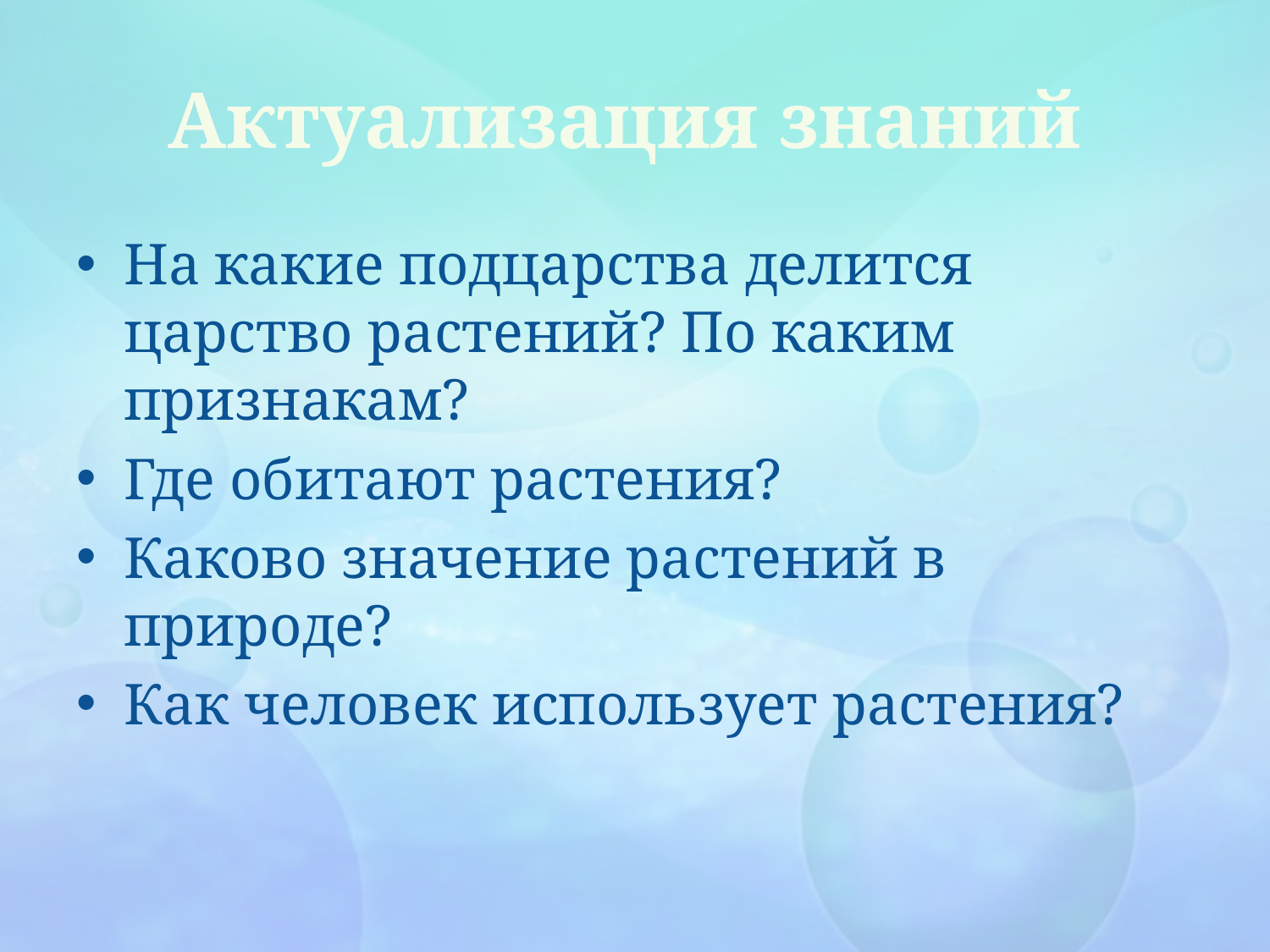

# Актуализация знаний
На какие подцарства делится царство растений? По каким признакам?
Где обитают растения?
Каково значение растений в природе?
Как человек использует растения?